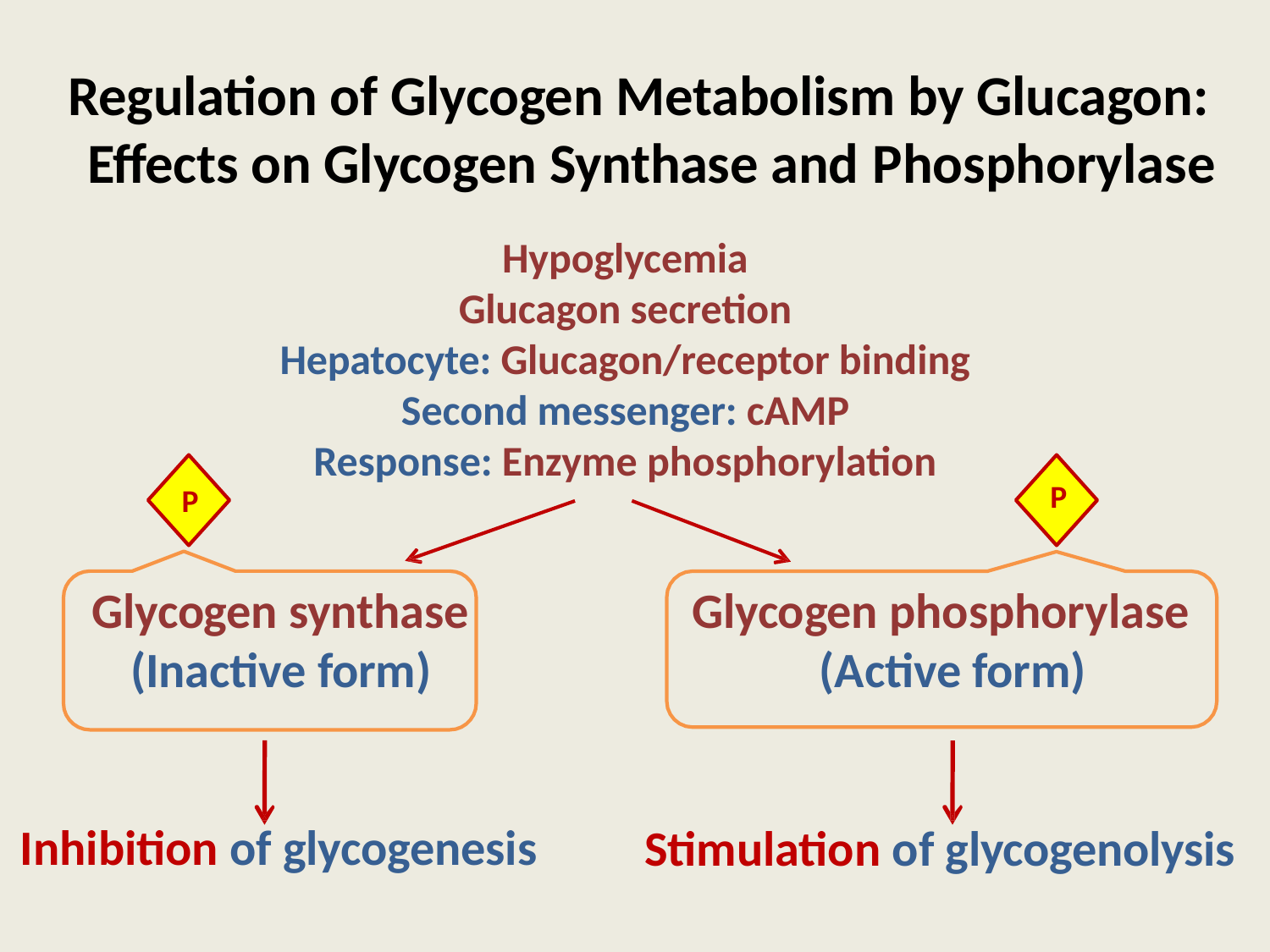

# Regulation of Glycogen Metabolism by Glucagon:  Effects on Glycogen Synthase and Phosphorylase
Hypoglycemia
Glucagon secretion
Hepatocyte: Glucagon/receptor binding
Second messenger: cAMP
Response: Enzyme phosphorylation

P
P

Glycogen synthase
(Inactive form)
Glycogen phosphorylase  (Active form)

Inhibition of glycogenesis
Stimulation of glycogenolysis